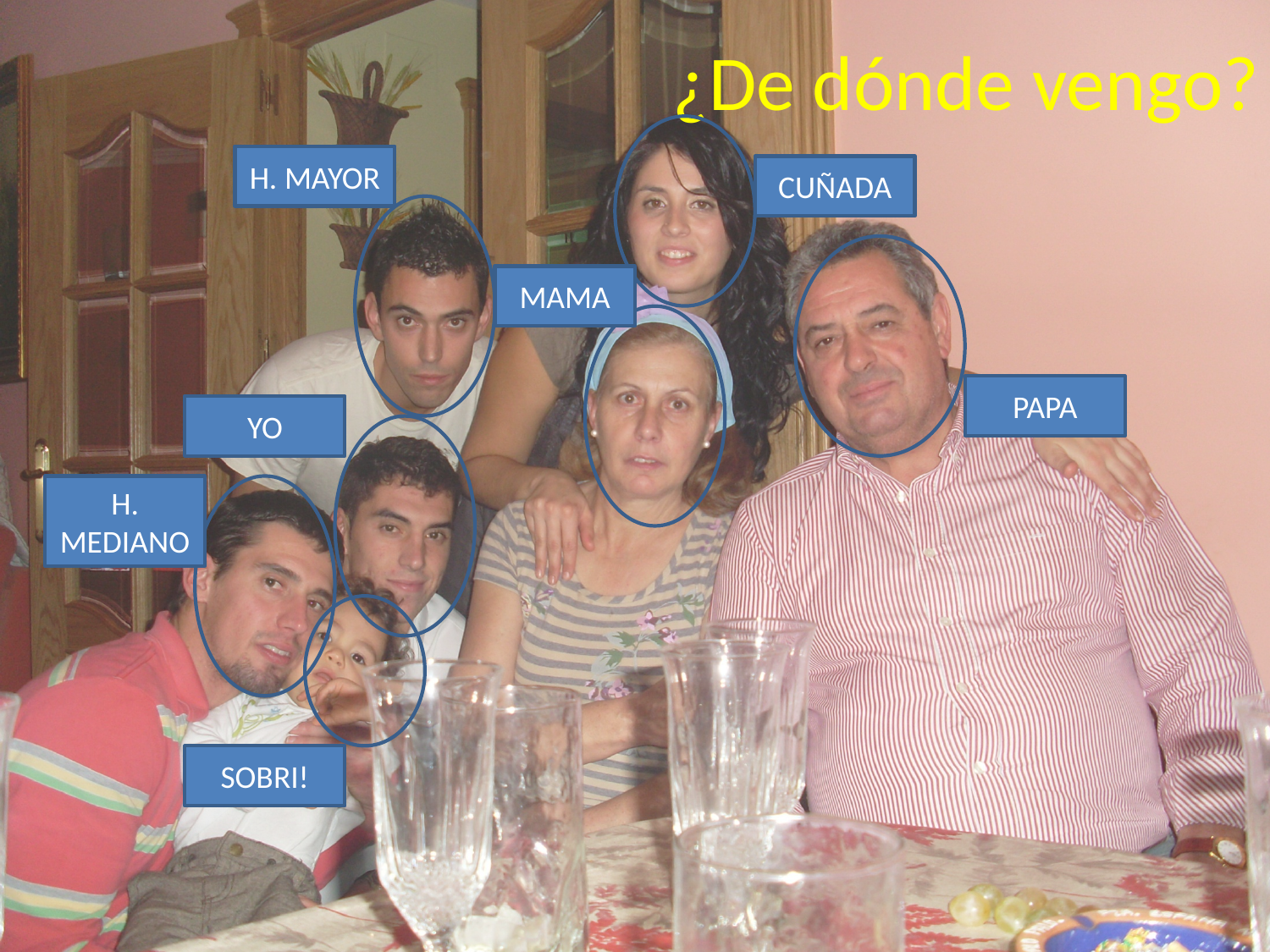

# ¿De dónde vengo?

H. MAYOR
CUÑADA

MAMA

PAPA
YO

H. MEDIANO

SOBRI!